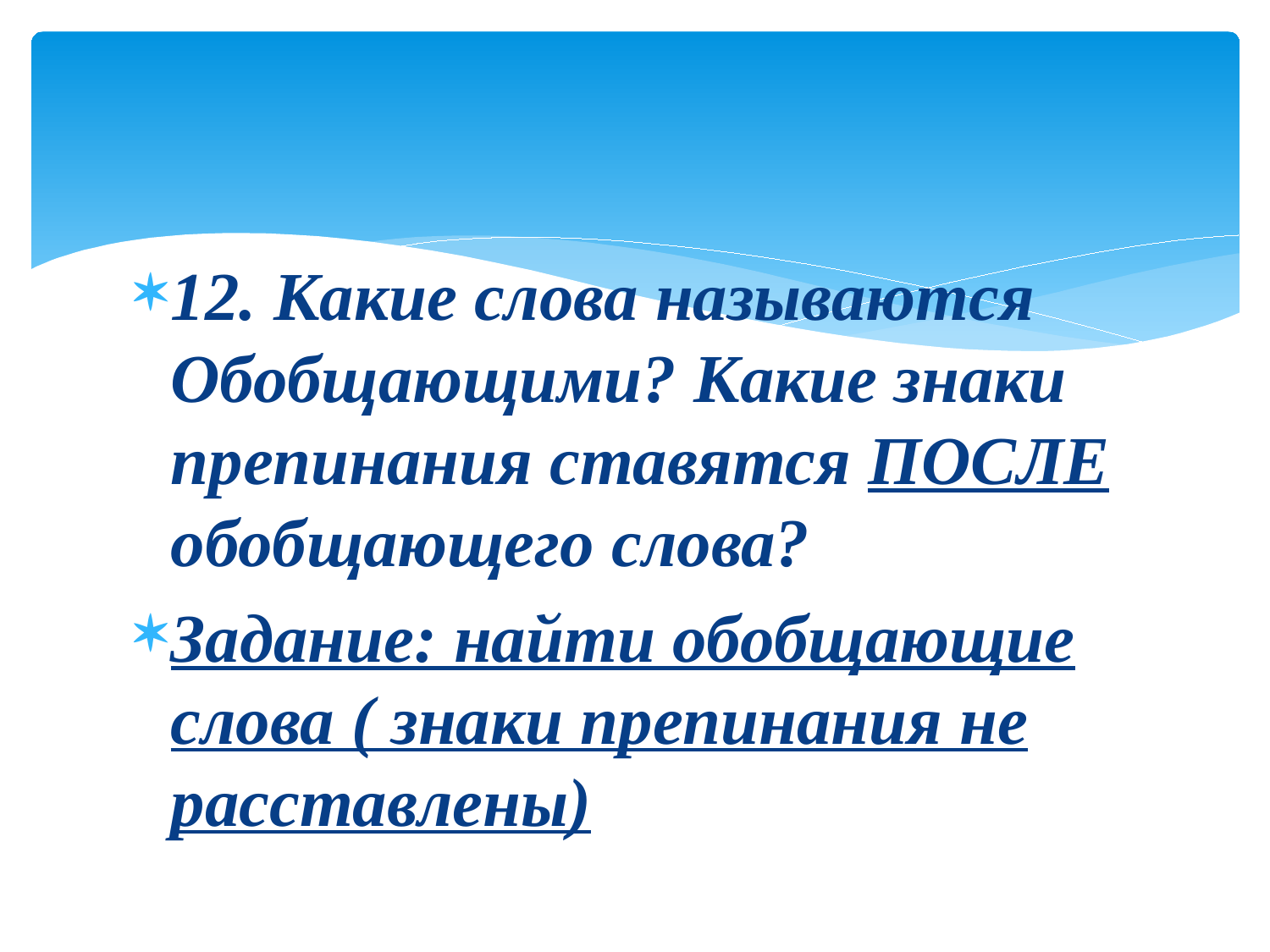

12. Какие слова называются Обобщающими? Какие знаки препинания ставятся ПОСЛЕ обобщающего слова?
Задание: найти обобщающие слова ( знаки препинания не расставлены)